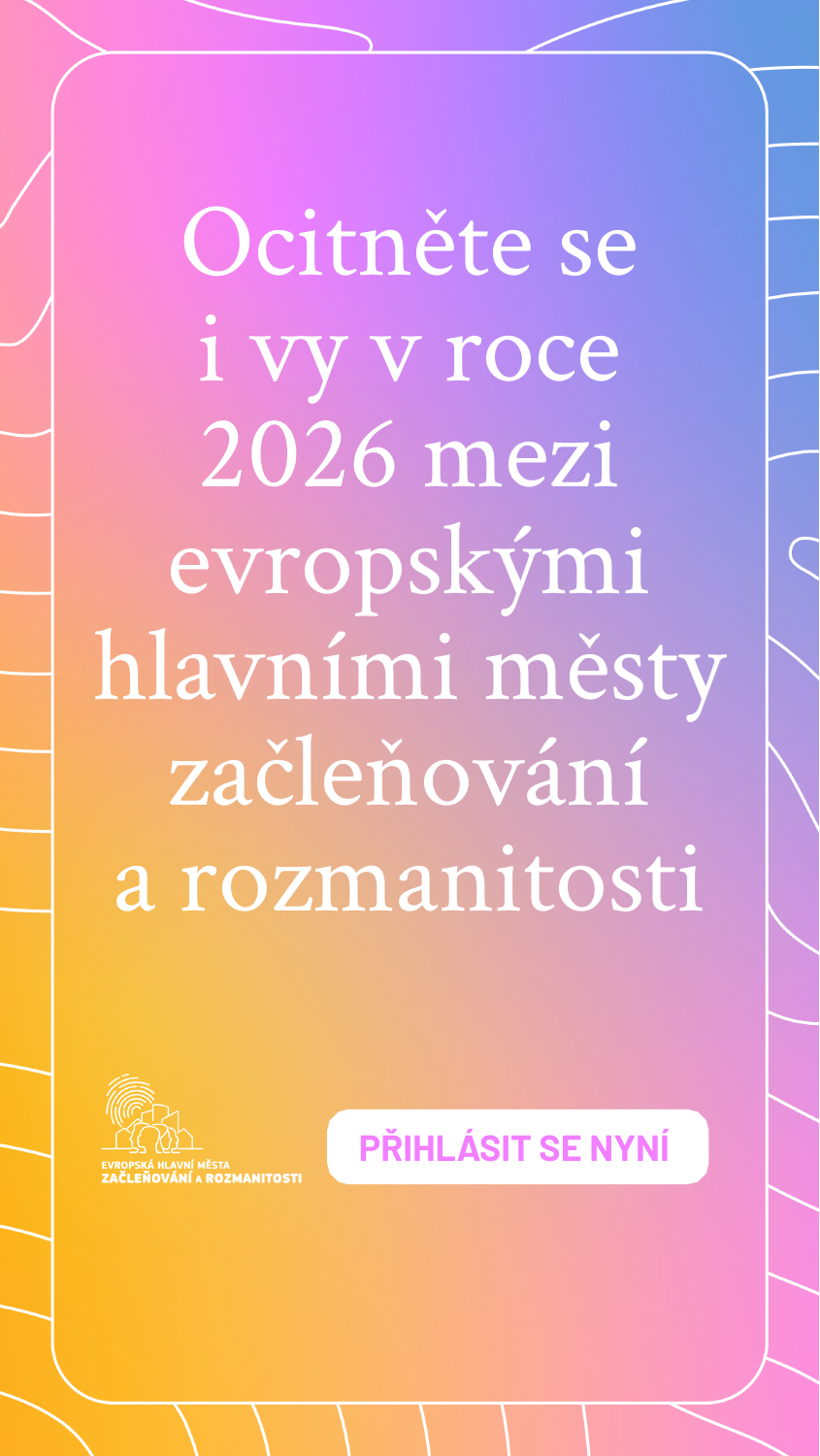

# Ocitněte se i vy v roce 2026 mezi evropskými hlavními městy začleňování a rozmanitosti
PŘIHLÁSIT SE NYNÍ